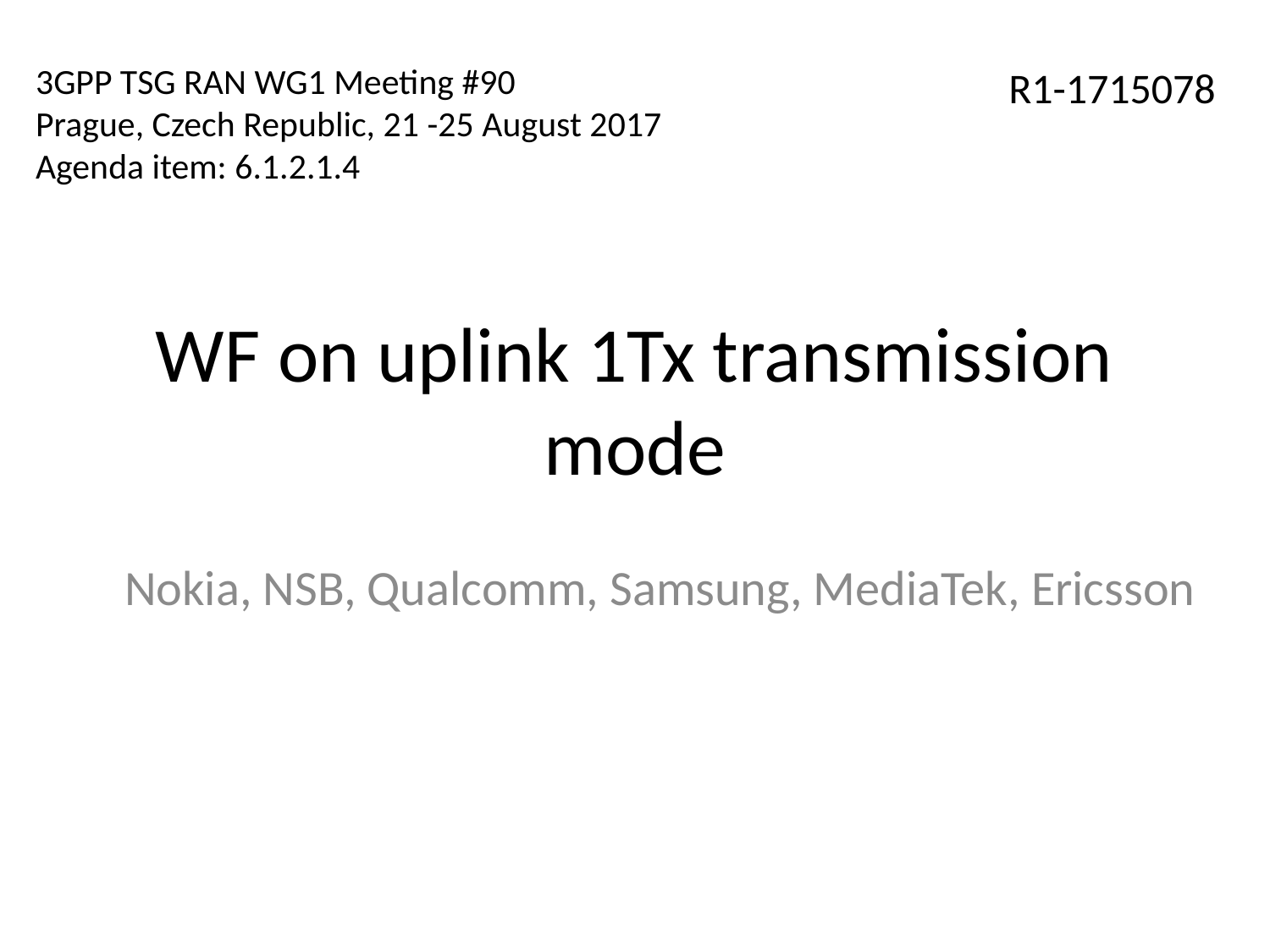

3GPP TSG RAN WG1 Meeting #90
Prague, Czech Republic, 21 -25 August 2017
Agenda item: 6.1.2.1.4
R1-1715078
# WF on uplink 1Tx transmission mode
Nokia, NSB, Qualcomm, Samsung, MediaTek, Ericsson